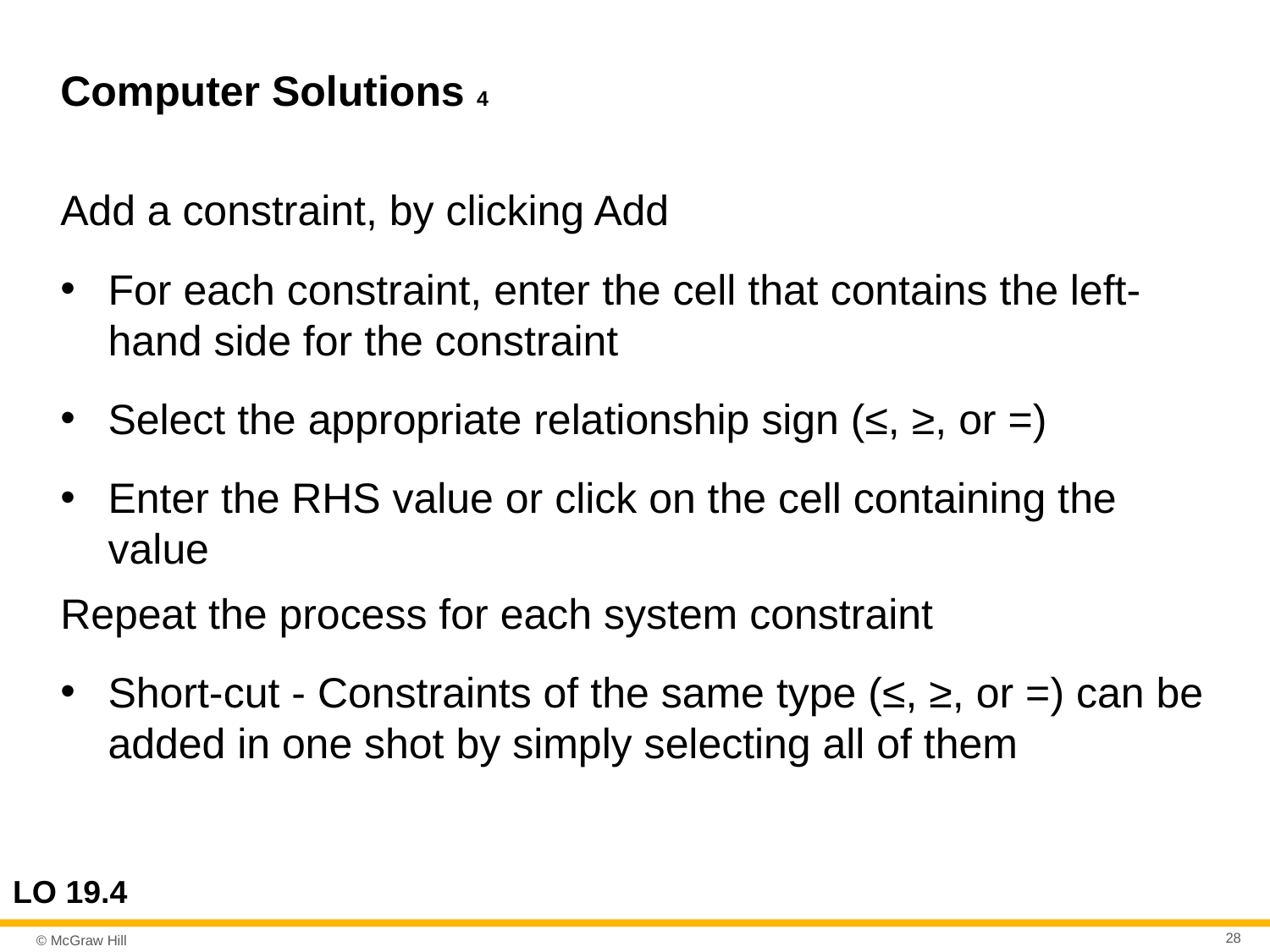

# Computer Solutions 4
Add a constraint, by clicking Add
For each constraint, enter the cell that contains the left-hand side for the constraint
Select the appropriate relationship sign (≤, ≥, or =)
Enter the RHS value or click on the cell containing the value
Repeat the process for each system constraint
Short-cut - Constraints of the same type (≤, ≥, or =) can be added in one shot by simply selecting all of them
LO 19.4